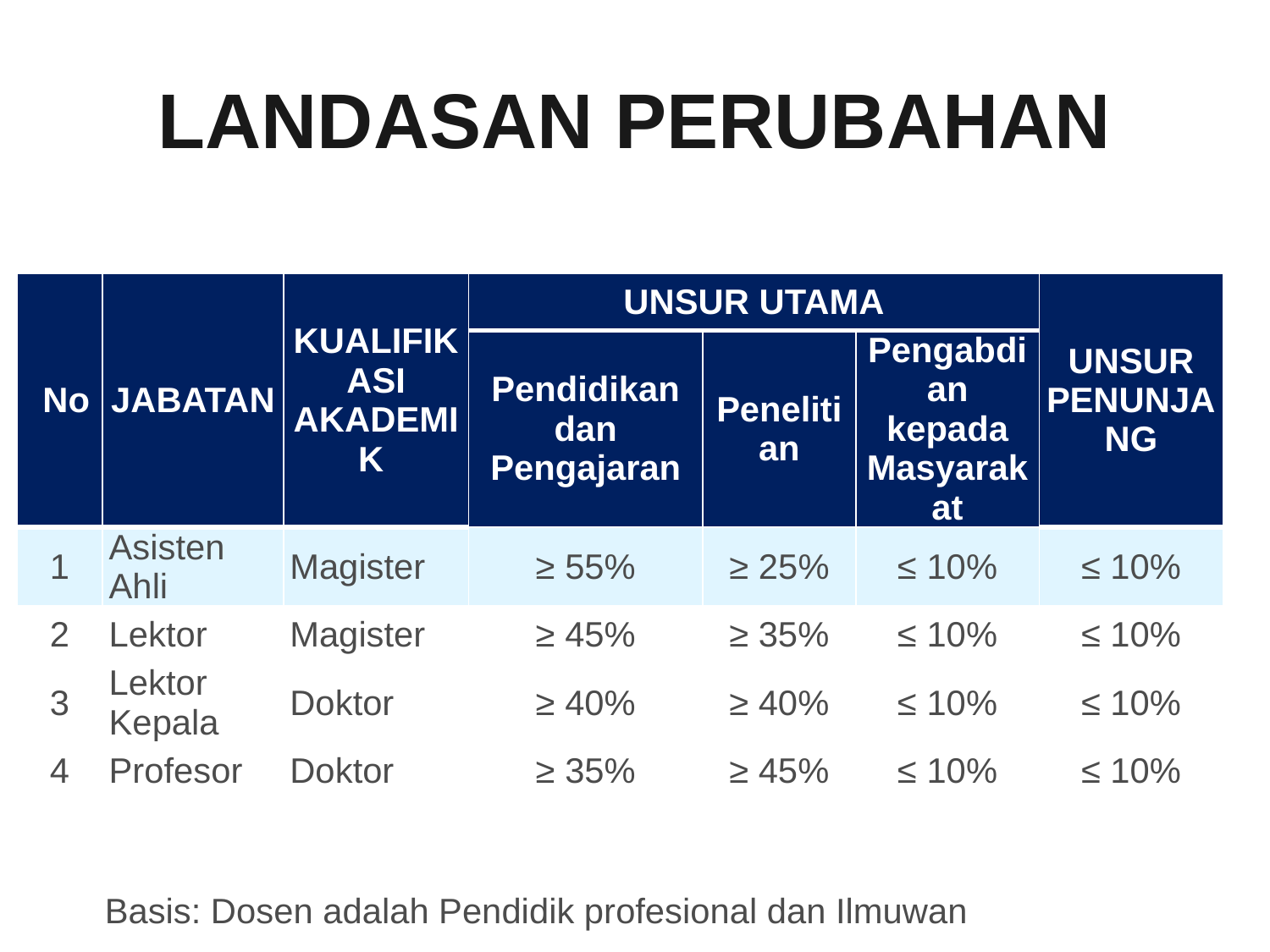

# LANDASAN PERUBAHAN
| No | JABATAN | KUALIFIKASI AKADEMIK | UNSUR UTAMA |  |  | UNSUR PENUNJANG |
| --- | --- | --- | --- | --- | --- | --- |
|  |  |  | Pendidikan dan Pengajaran | Penelitian | Pengabdian kepada Masyarakat |  |
| 1 | Asisten Ahli | Magister | ≥ 55% | ≥ 25% | ≤ 10% | ≤ 10% |
| 2 | Lektor | Magister | ≥ 45% | ≥ 35% | ≤ 10% | ≤ 10% |
| 3 | Lektor Kepala | Doktor | ≥ 40% | ≥ 40% | ≤ 10% | ≤ 10% |
| 4 | Profesor | Doktor | ≥ 35% | ≥ 45% | ≤ 10% | ≤ 10% |
Basis: Dosen adalah Pendidik profesional dan Ilmuwan